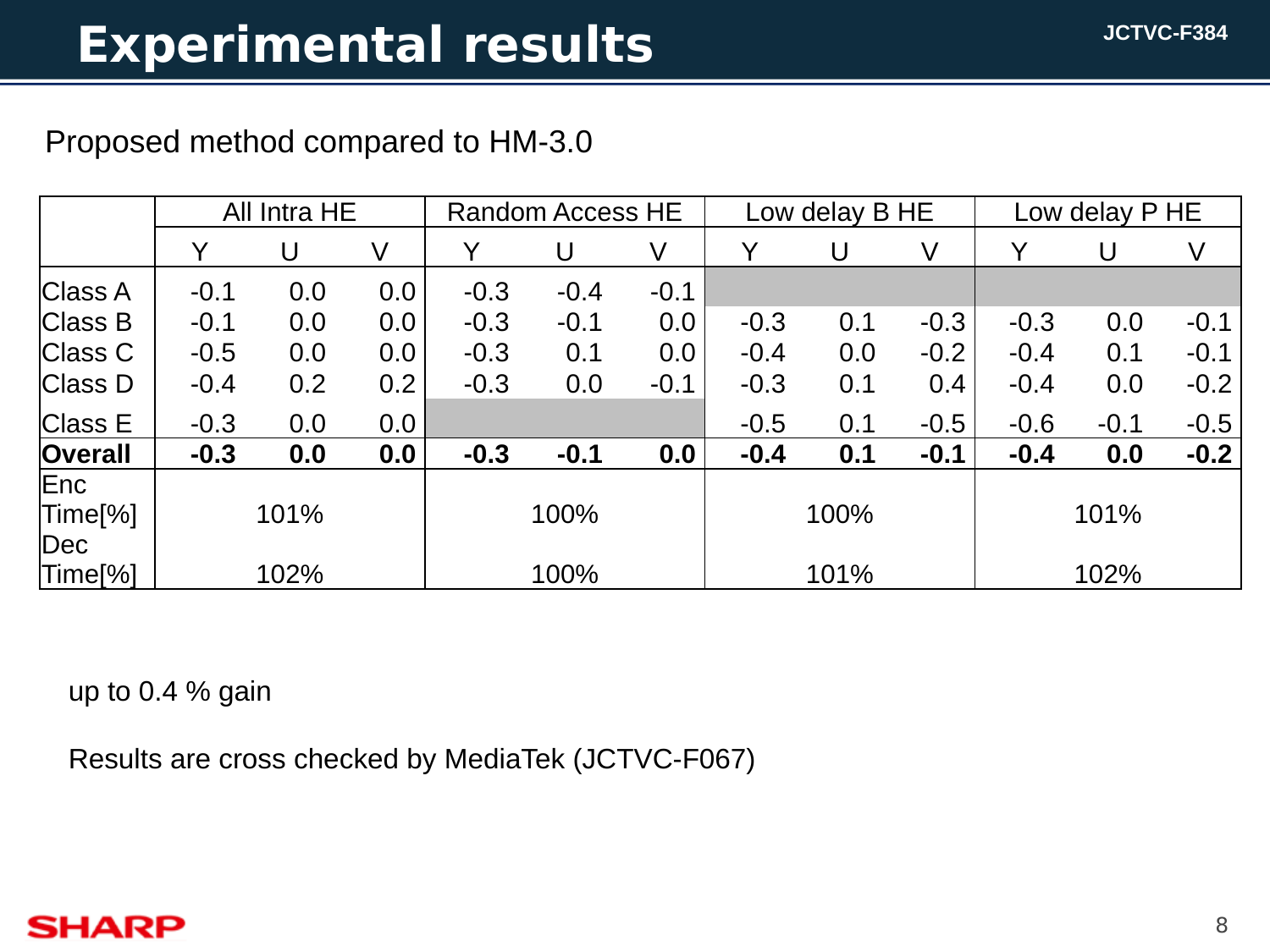

# Experimental results
Proposed method compared to HM-3.0
|  | All Intra HE |  |  | Random Access HE |  |  | Low delay B HE |  |  | Low delay P HE |  |  |
| --- | --- | --- | --- | --- | --- | --- | --- | --- | --- | --- | --- | --- |
|  | Y | U | V | Y | U | V | Y | U | V | Y | U | V |
| Class A | -0.1 | 0.0 | 0.0 | -0.3 | -0.4 | -0.1 |  |  |  |  |  |  |
| Class B | -0.1 | 0.0 | 0.0 | -0.3 | -0.1 | 0.0 | -0.3 | 0.1 | -0.3 | -0.3 | 0.0 | -0.1 |
| Class C | -0.5 | 0.0 | 0.0 | -0.3 | 0.1 | 0.0 | -0.4 | 0.0 | -0.2 | -0.4 | 0.1 | -0.1 |
| Class D | -0.4 | 0.2 | 0.2 | -0.3 | 0.0 | -0.1 | -0.3 | 0.1 | 0.4 | -0.4 | 0.0 | -0.2 |
| Class E | -0.3 | 0.0 | 0.0 |  |  |  | -0.5 | 0.1 | -0.5 | -0.6 | -0.1 | -0.5 |
| Overall | -0.3 | 0.0 | 0.0 | -0.3 | -0.1 | 0.0 | -0.4 | 0.1 | -0.1 | -0.4 | 0.0 | -0.2 |
| Enc Time[%] | 101% |  |  | 100% |  |  | 100% |  |  | 101% |  |  |
| Dec Time[%] | 102% |  |  | 100% |  |  | 101% |  |  | 102% |  |  |
up to 0.4 % gain

Results are cross checked by MediaTek (JCTVC-F067)
8